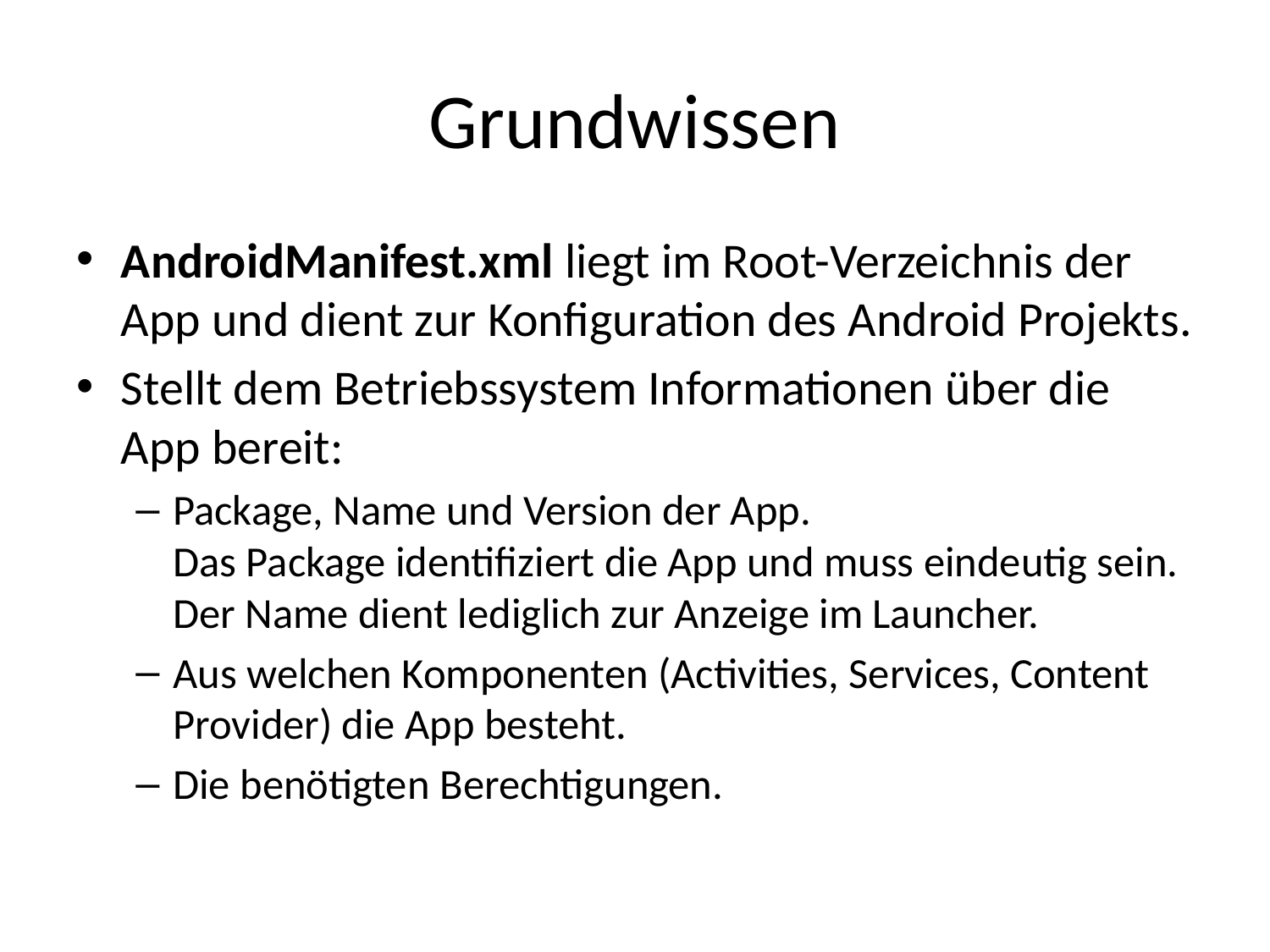

# Grundwissen
AndroidManifest.xml liegt im Root-Verzeichnis der App und dient zur Konfiguration des Android Projekts.
Stellt dem Betriebssystem Informationen über die App bereit:
Package, Name und Version der App.
Das Package identifiziert die App und muss eindeutig sein. 
Der Name dient lediglich zur Anzeige im Launcher.
Aus welchen Komponenten (Activities, Services, Content Provider) die App besteht.
Die benötigten Berechtigungen.